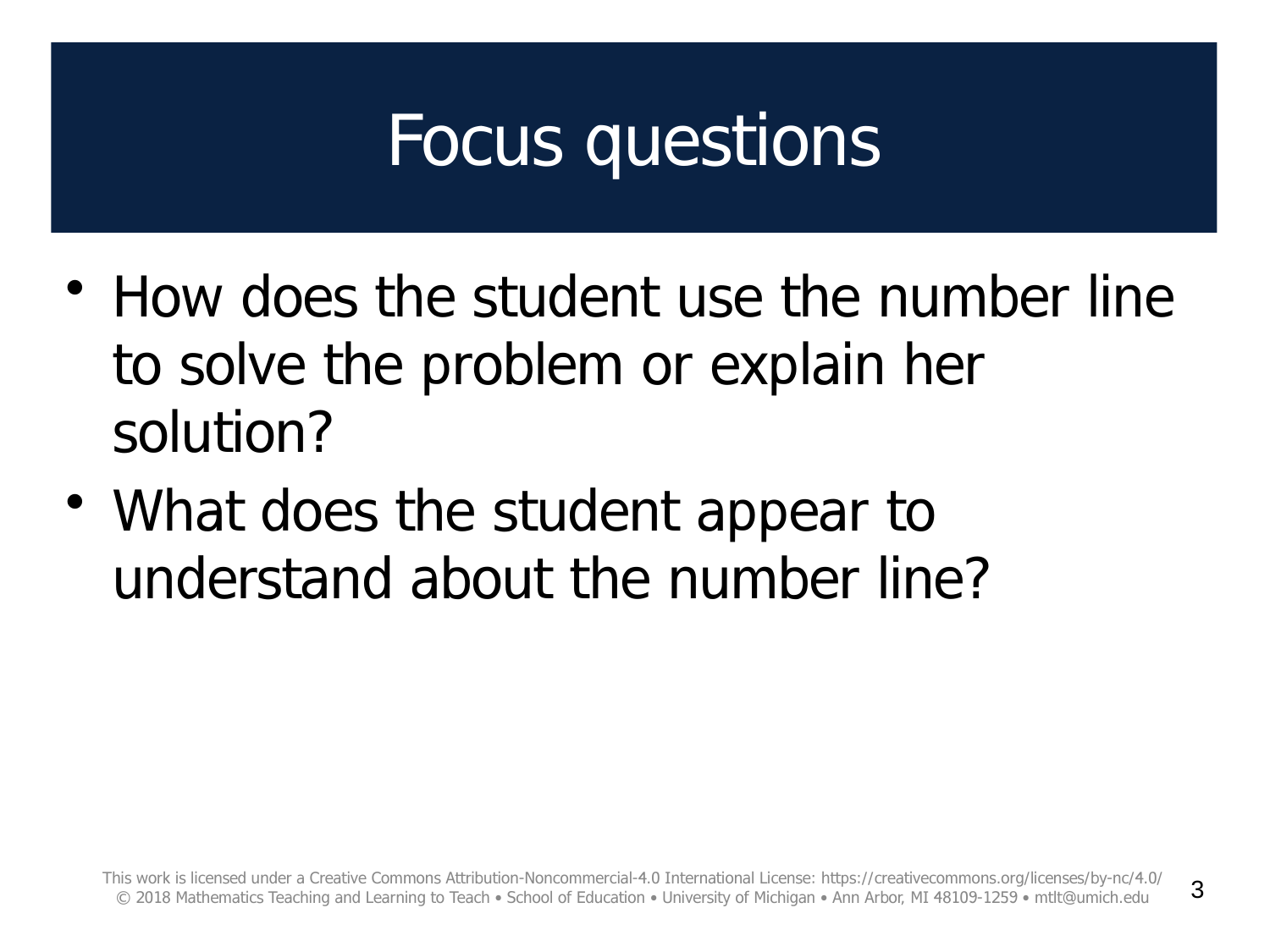

# Focus questions
How does the student use the number line to solve the problem or explain her solution?
What does the student appear to understand about the number line?
This work is licensed under a Creative Commons Attribution-Noncommercial-4.0 International License: https://creativecommons.org/licenses/by-nc/4.0/
© 2018 Mathematics Teaching and Learning to Teach • School of Education • University of Michigan • Ann Arbor, MI 48109-1259 • mtlt@umich.edu
3